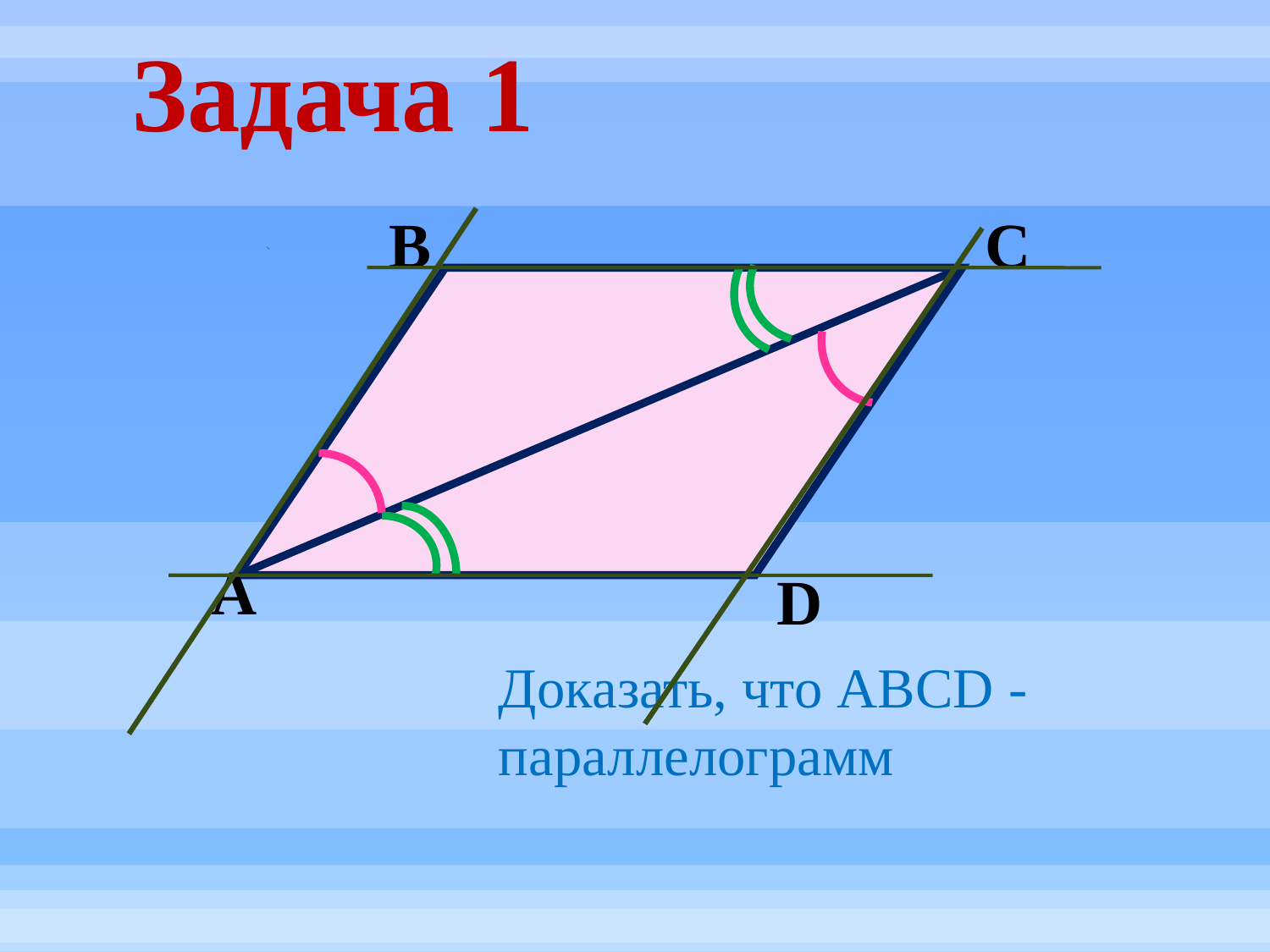

# Задача 1
В
С

А
D
Доказать, что ABCD - параллелограмм